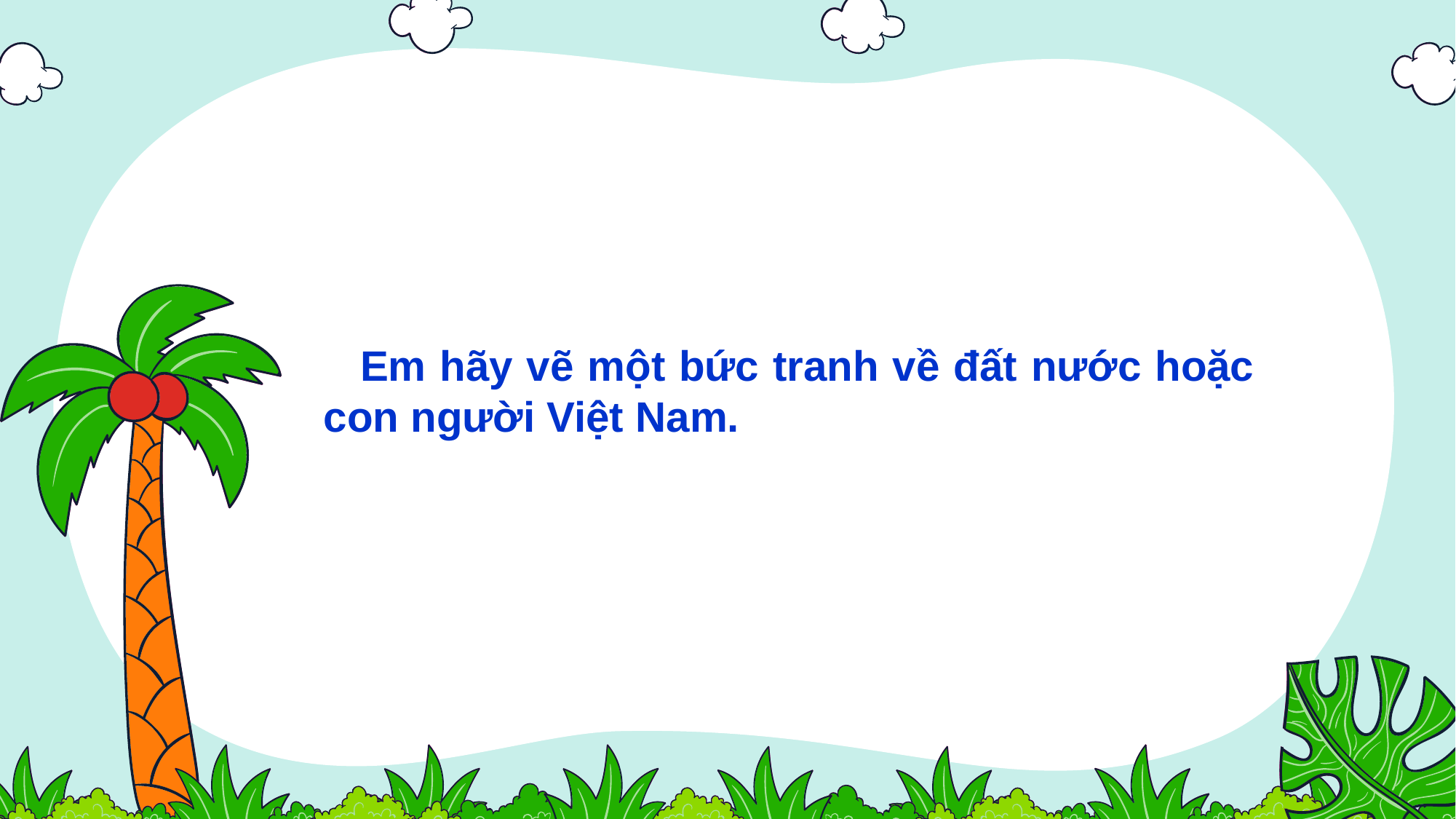

Em hãy vẽ một bức tranh về đất nước hoặc con người Việt Nam.